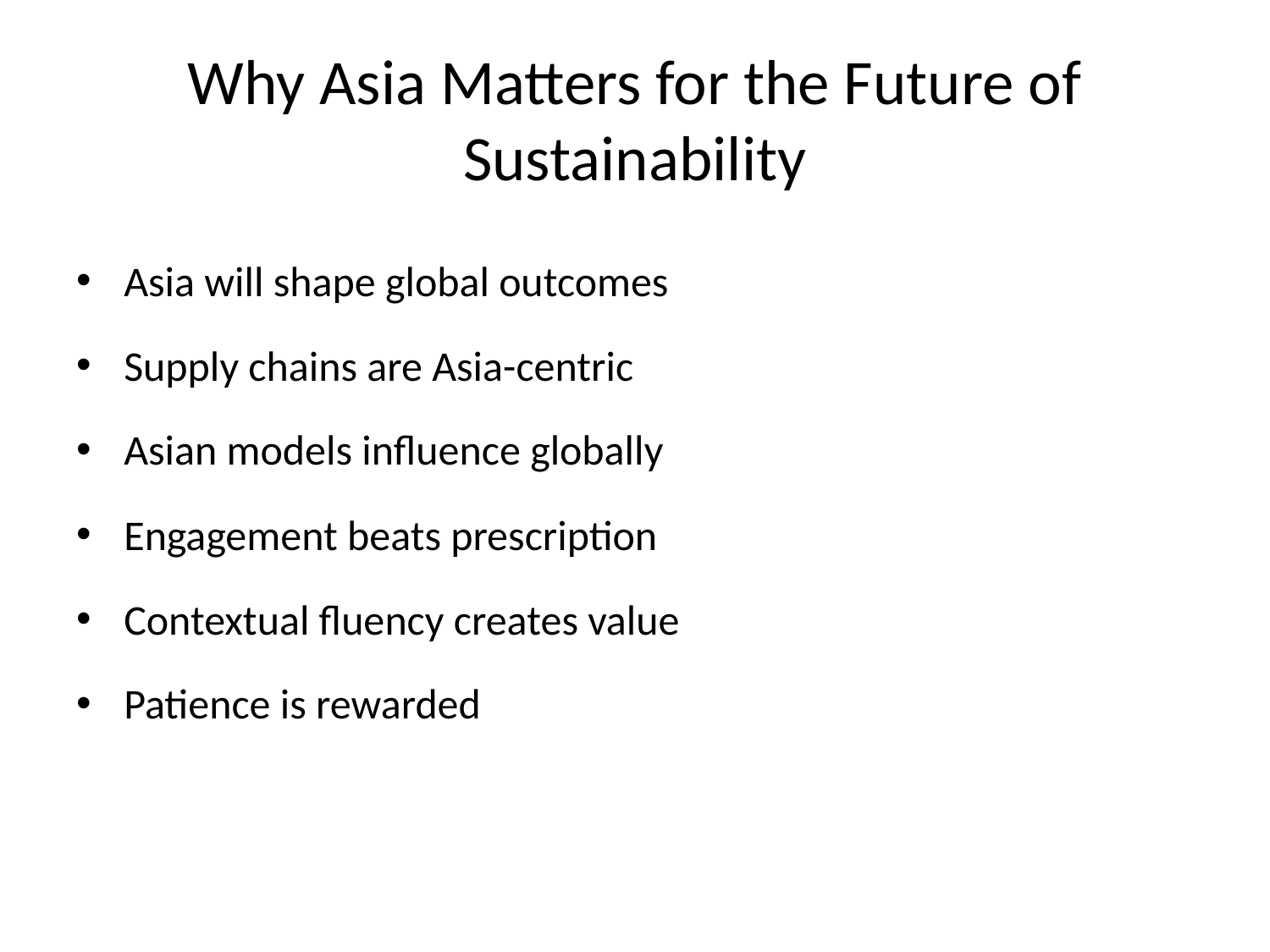

# Why Asia Matters for the Future of Sustainability
Asia will shape global outcomes
Supply chains are Asia-centric
Asian models influence globally
Engagement beats prescription
Contextual fluency creates value
Patience is rewarded